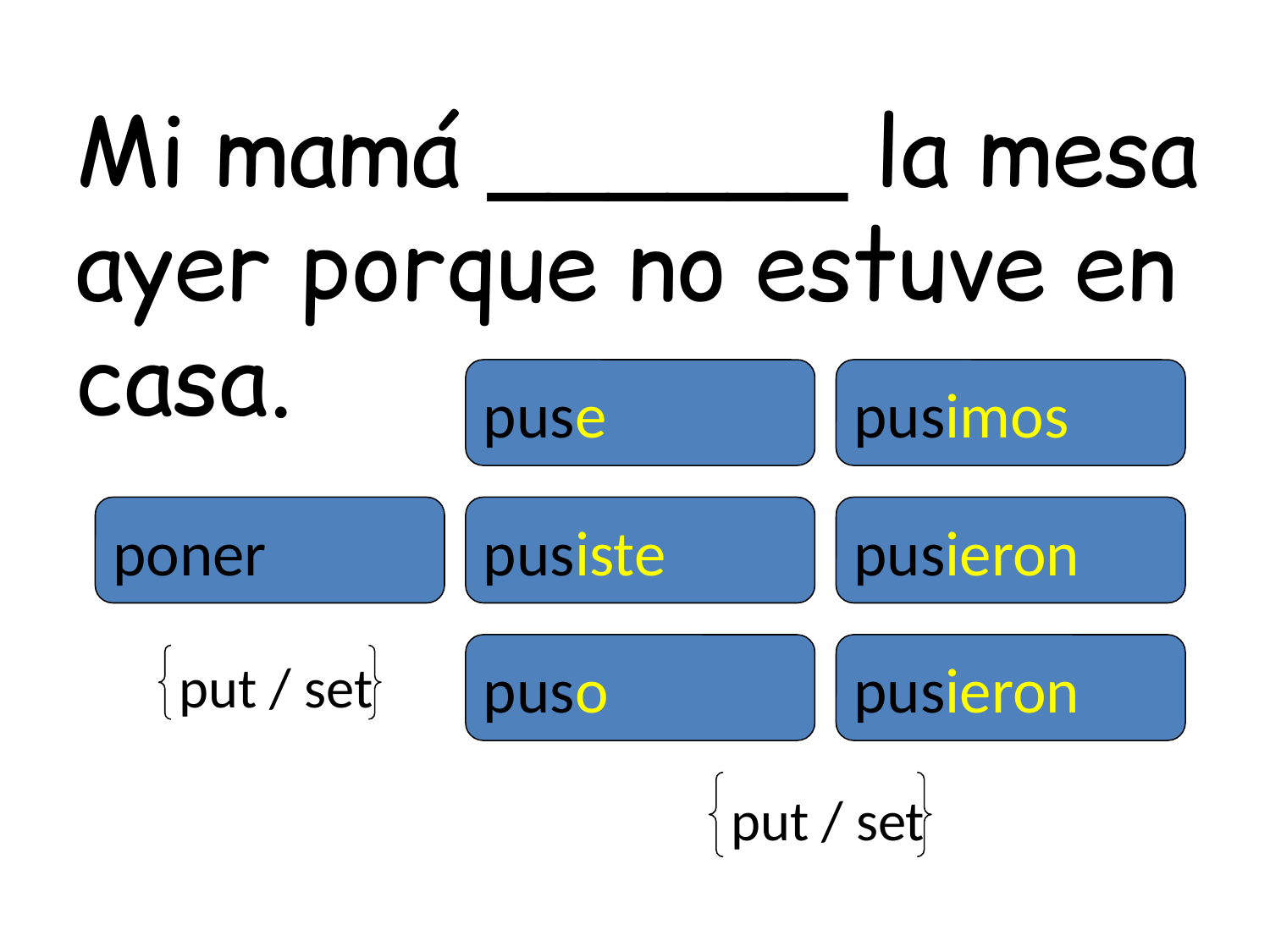

Mi mamá ______ la mesa ayer porque no estuve en casa.
puse
pusimos
poner
pusiste
pusieron
puso
pusieron
put / set
put / set